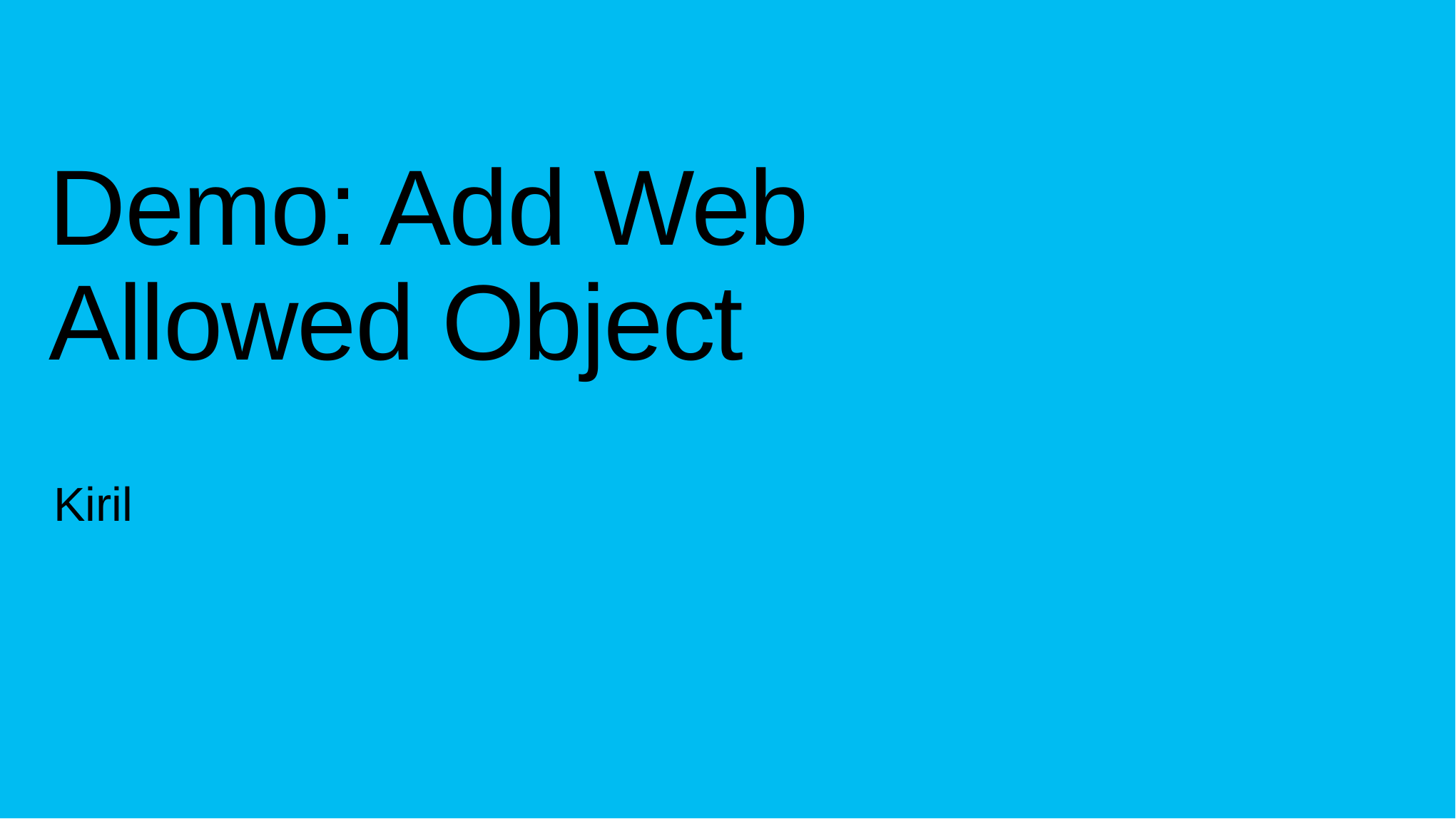

# Demo: Add Web Allowed Object
Kiril